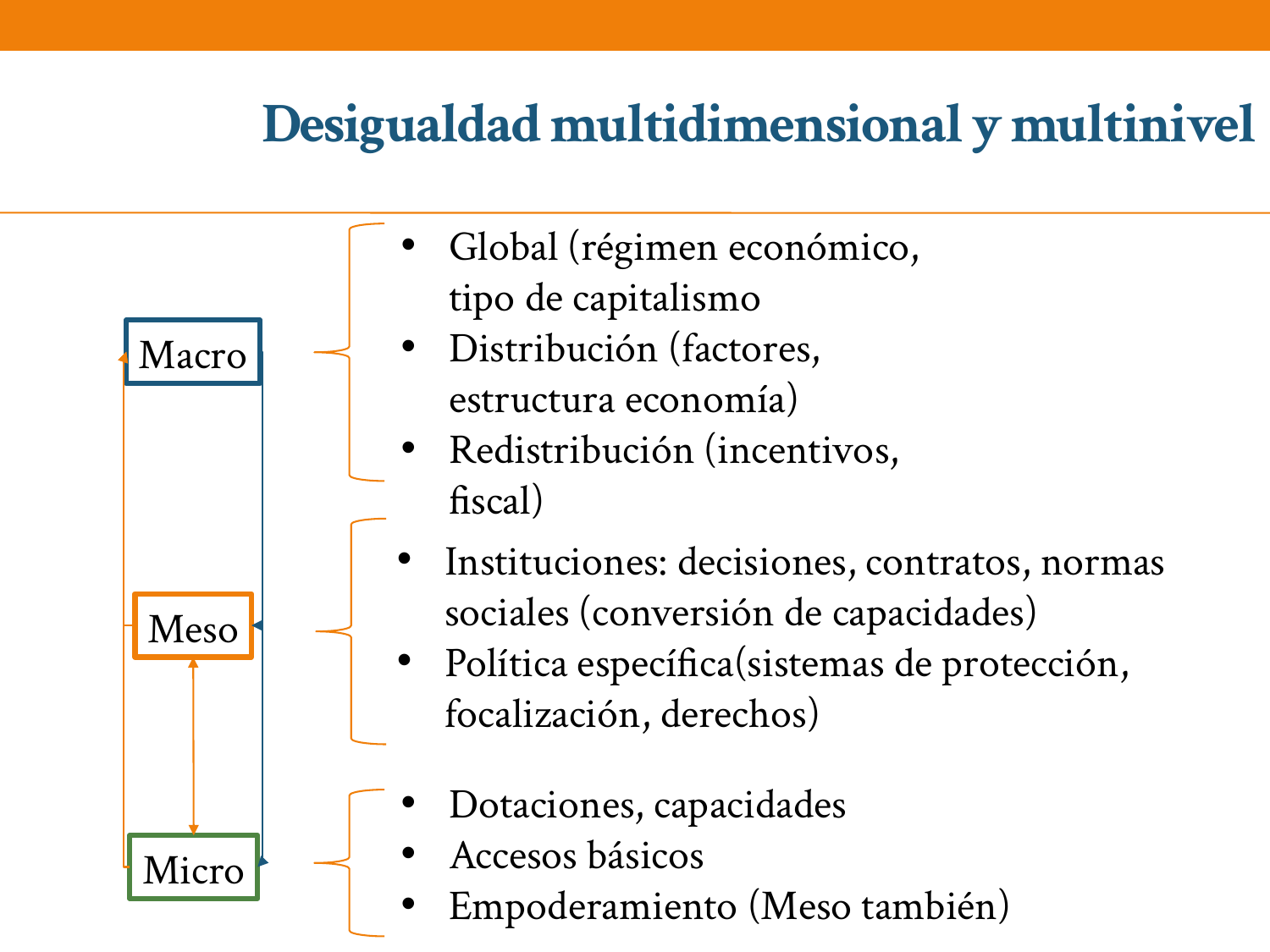

# Desigualdad multidimensional y multinivel
Global (régimen económico, tipo de capitalismo
Distribución (factores, estructura economía)
Redistribución (incentivos, fiscal)

Macro

Instituciones: decisiones, contratos, normas sociales (conversión de capacidades)
Política específica(sistemas de protección, focalización, derechos)
Meso
Dotaciones, capacidades
Accesos básicos
Empoderamiento (Meso también)

Micro